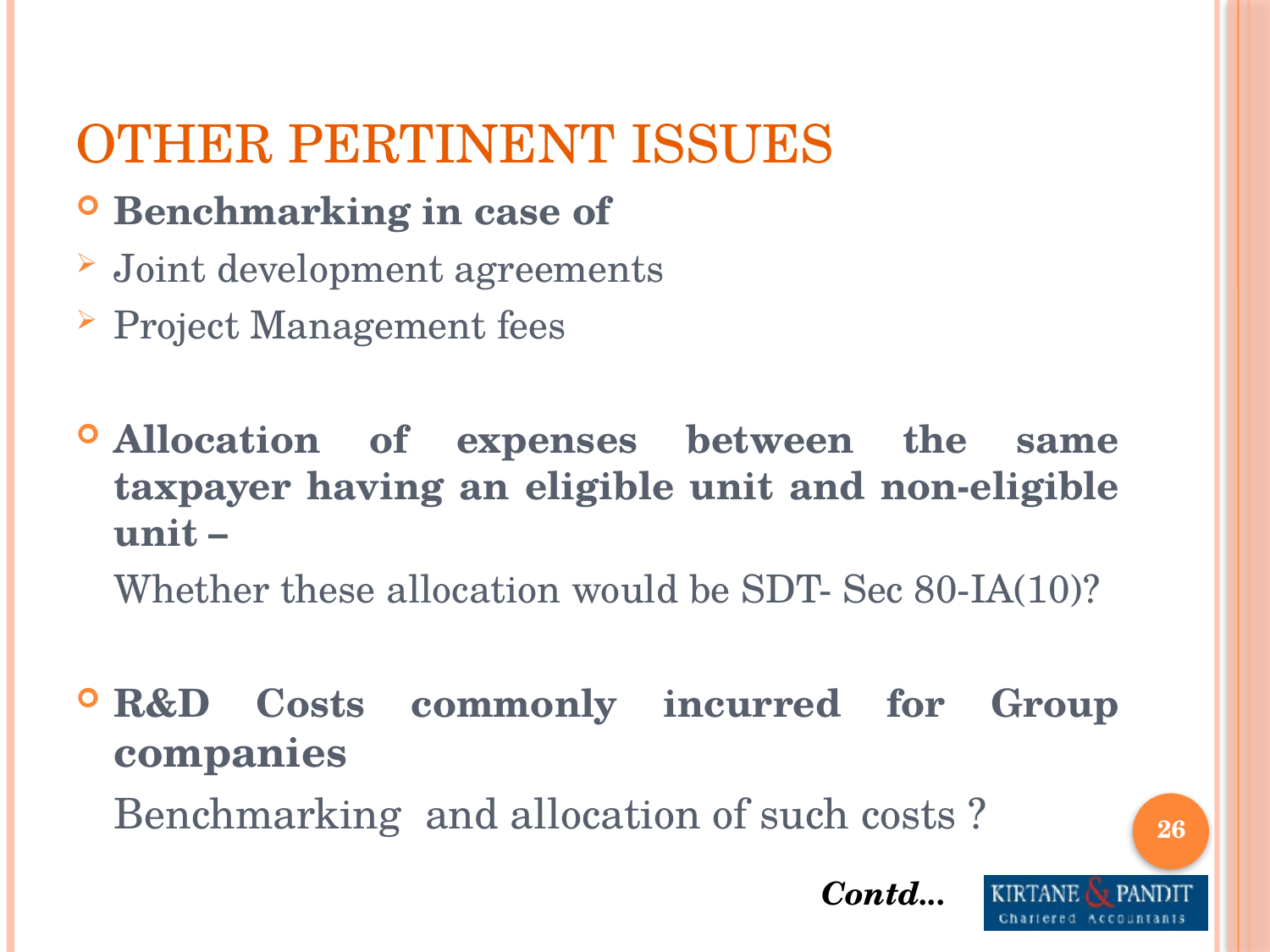

# Other Pertinent Issues
Benchmarking in case of
Joint development agreements
Project Management fees

Allocation of expenses between the same taxpayer having an eligible unit and non-eligible unit –
	Whether these allocation would be SDT- Sec 80-IA(10)?

R&D Costs commonly incurred for Group companies
	Benchmarking  and allocation of such costs ?

26

           Contd...